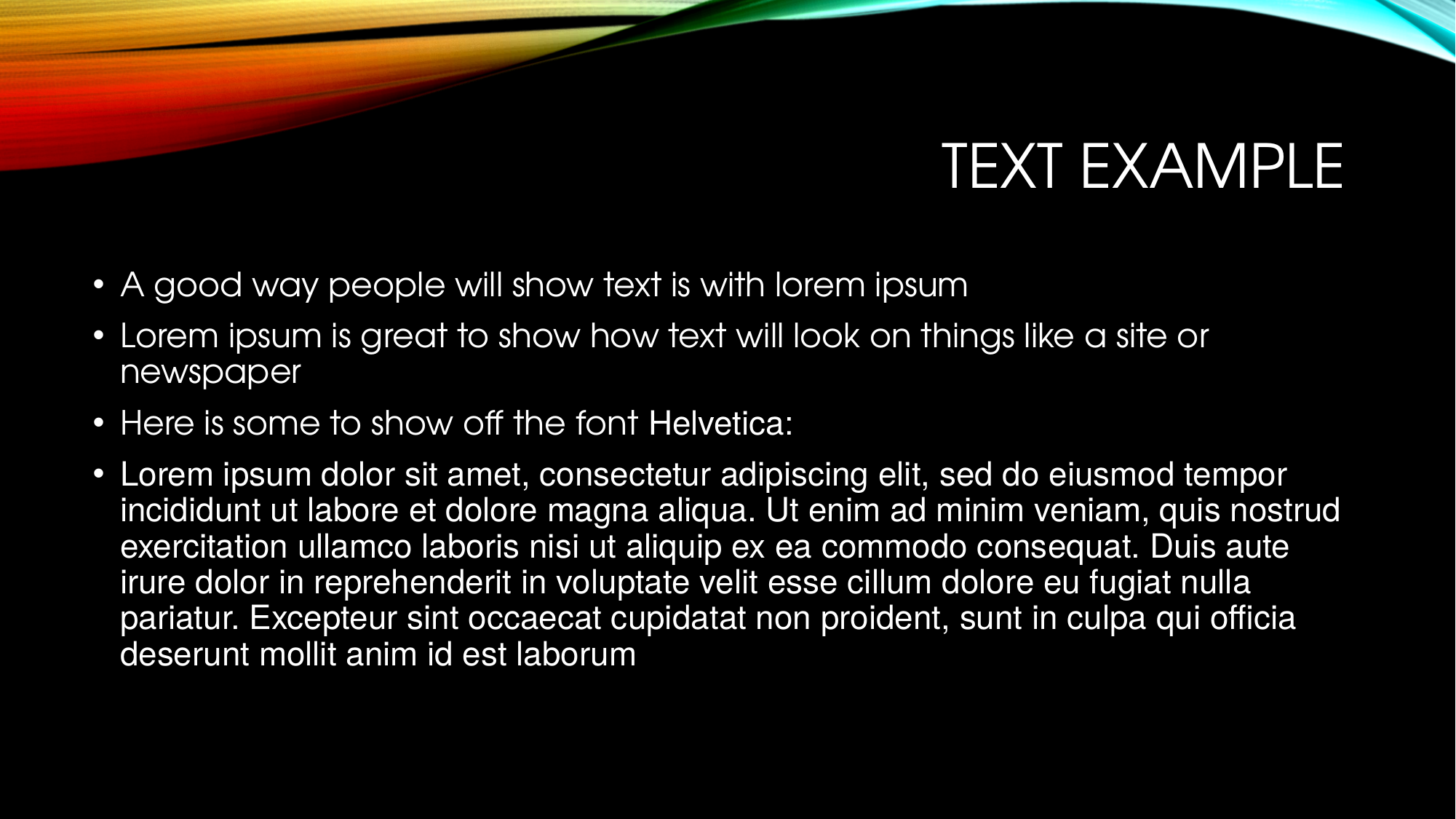

# Text example
A good way people will show text is with lorem ipsum
Lorem ipsum is great to show how text will look on things like a site or newspaper
Here is some to show off the font Helvetica:
Lorem ipsum dolor sit amet, consectetur adipiscing elit, sed do eiusmod tempor incididunt ut labore et dolore magna aliqua. Ut enim ad minim veniam, quis nostrud exercitation ullamco laboris nisi ut aliquip ex ea commodo consequat. Duis aute irure dolor in reprehenderit in voluptate velit esse cillum dolore eu fugiat nulla pariatur. Excepteur sint occaecat cupidatat non proident, sunt in culpa qui officia deserunt mollit anim id est laborum